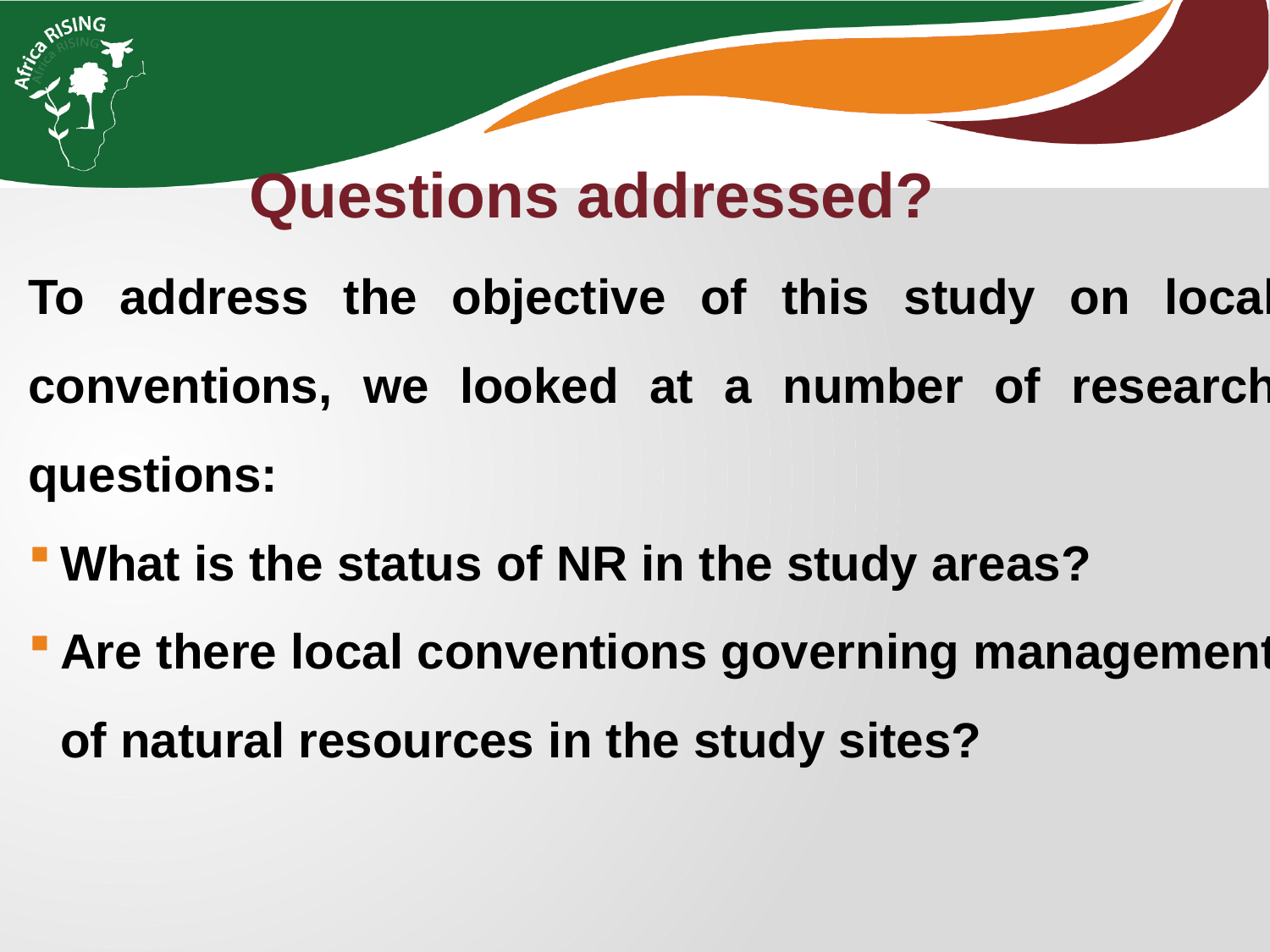

Questions addressed?
To address the objective of this study on local conventions, we looked at a number of research questions:
What is the status of NR in the study areas?
Are there local conventions governing management of natural resources in the study sites?